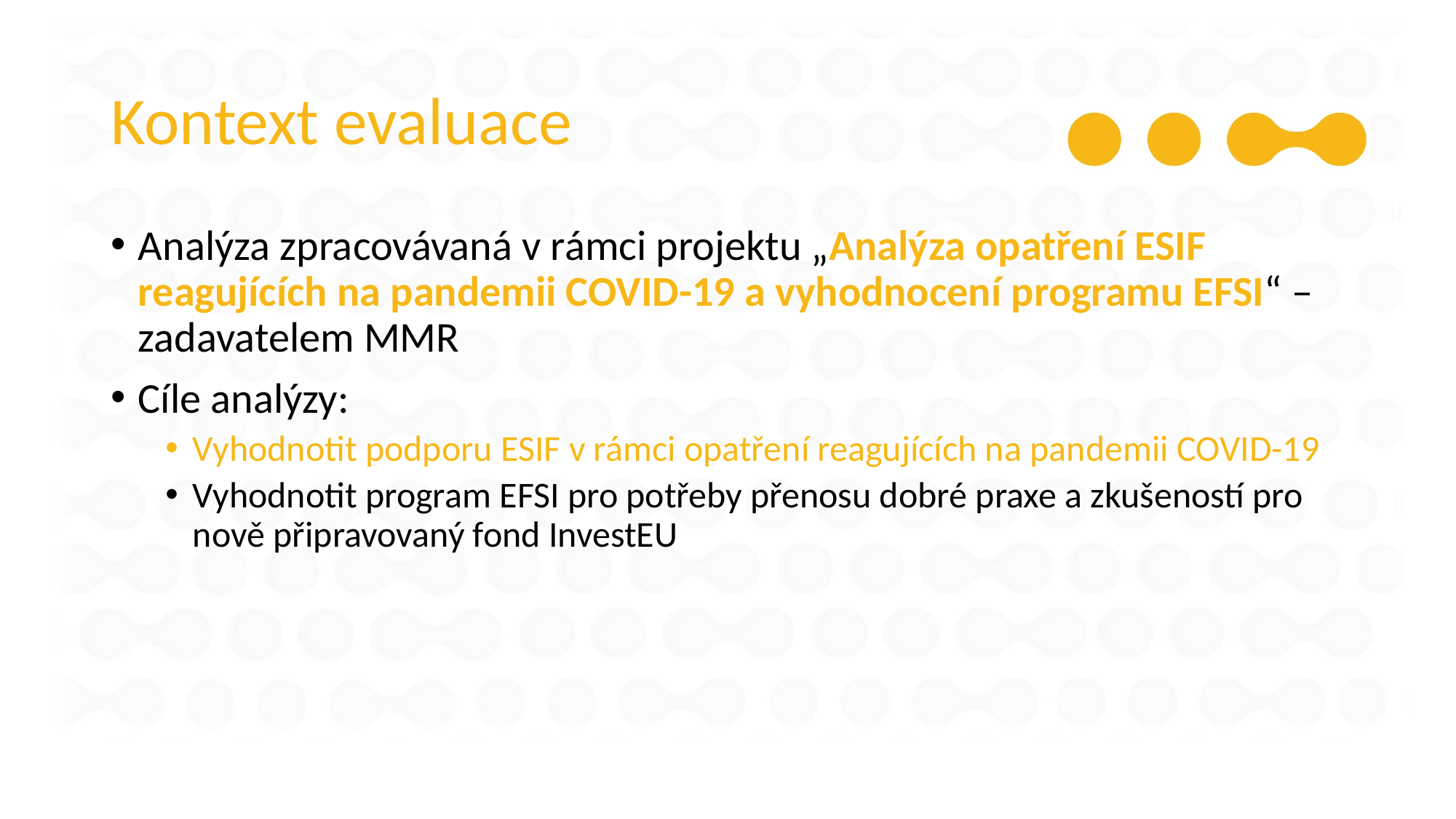

# Kontext evaluace
Analýza zpracovávaná v rámci projektu „Analýza opatření ESIF reagujících na pandemii COVID-19 a vyhodnocení programu EFSI“ – zadavatelem MMR
Cíle analýzy:
Vyhodnotit podporu ESIF v rámci opatření reagujících na pandemii COVID-19
Vyhodnotit program EFSI pro potřeby přenosu dobré praxe a zkušeností pro nově připravovaný fond InvestEU